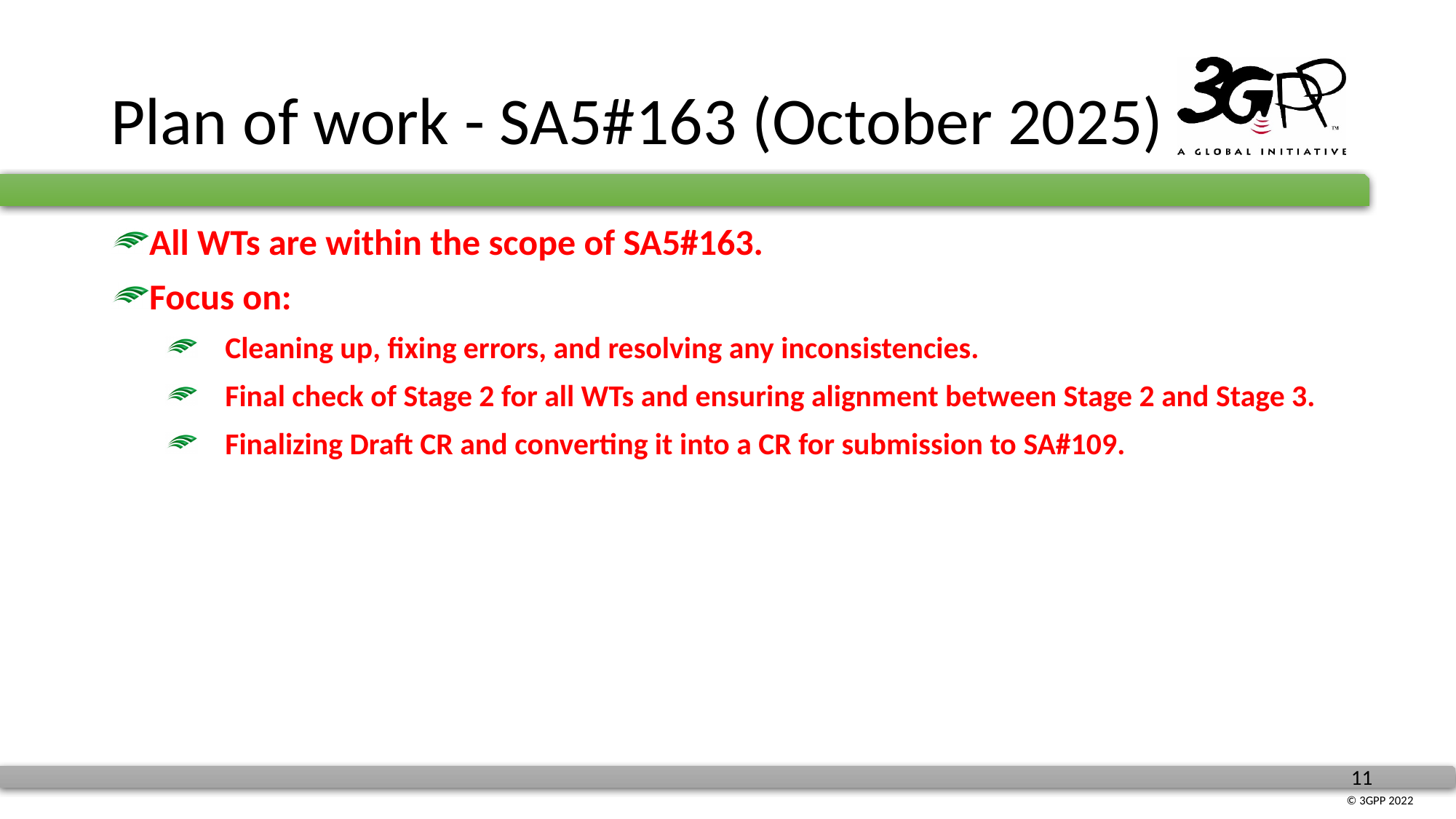

# Plan of work - SA5#163 (October 2025)
All WTs are within the scope of SA5#163.
Focus on:
    Cleaning up, fixing errors, and resolving any inconsistencies.
    Final check of Stage 2 for all WTs and ensuring alignment between Stage 2 and Stage 3.
    Finalizing Draft CR and converting it into a CR for submission to SA#109.